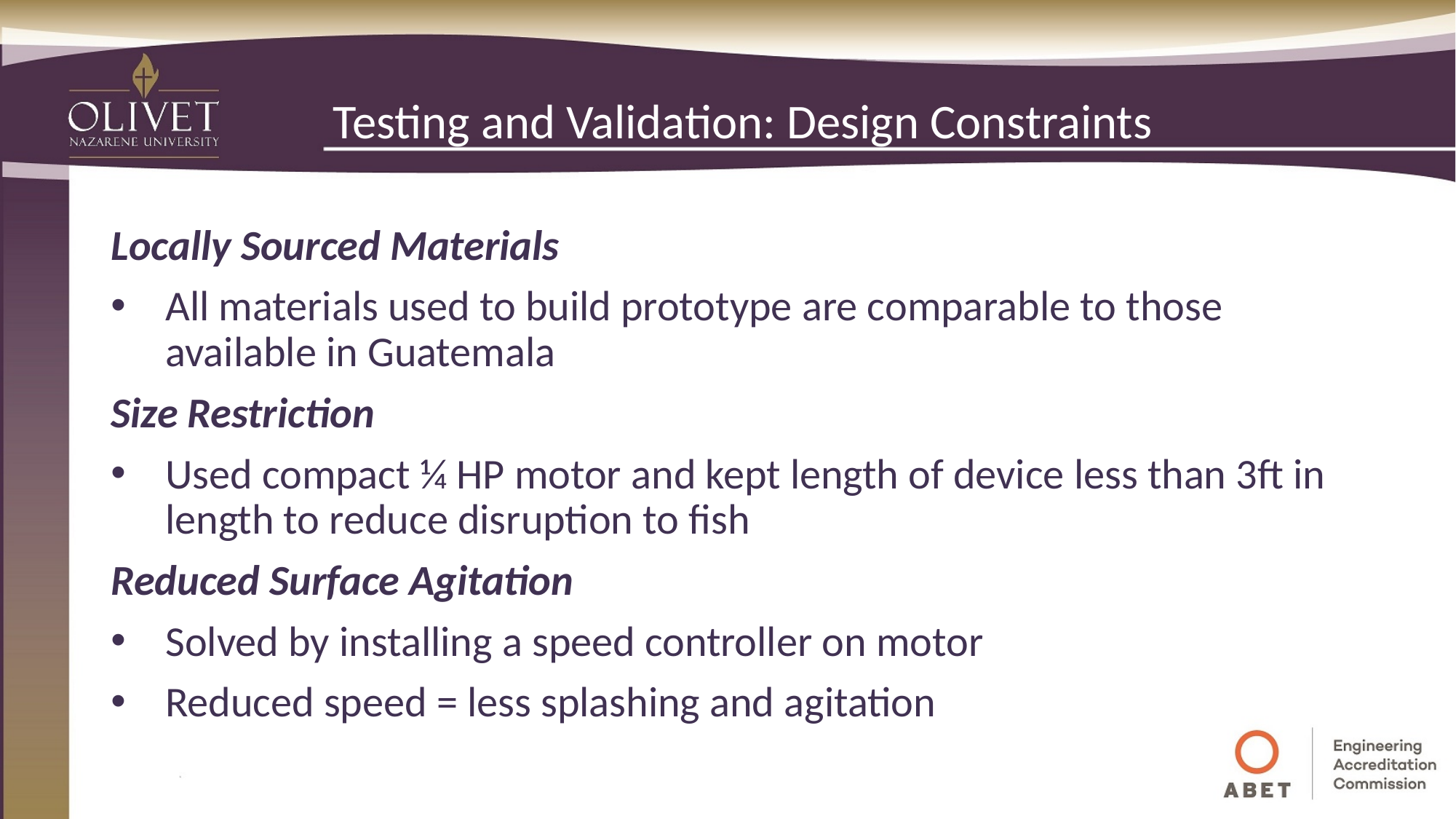

# Testing and Validation: Design Constraints
Locally Sourced Materials
All materials used to build prototype are comparable to those available in Guatemala
Size Restriction
Used compact ¼ HP motor and kept length of device less than 3ft in length to reduce disruption to fish
Reduced Surface Agitation
Solved by installing a speed controller on motor
Reduced speed = less splashing and agitation